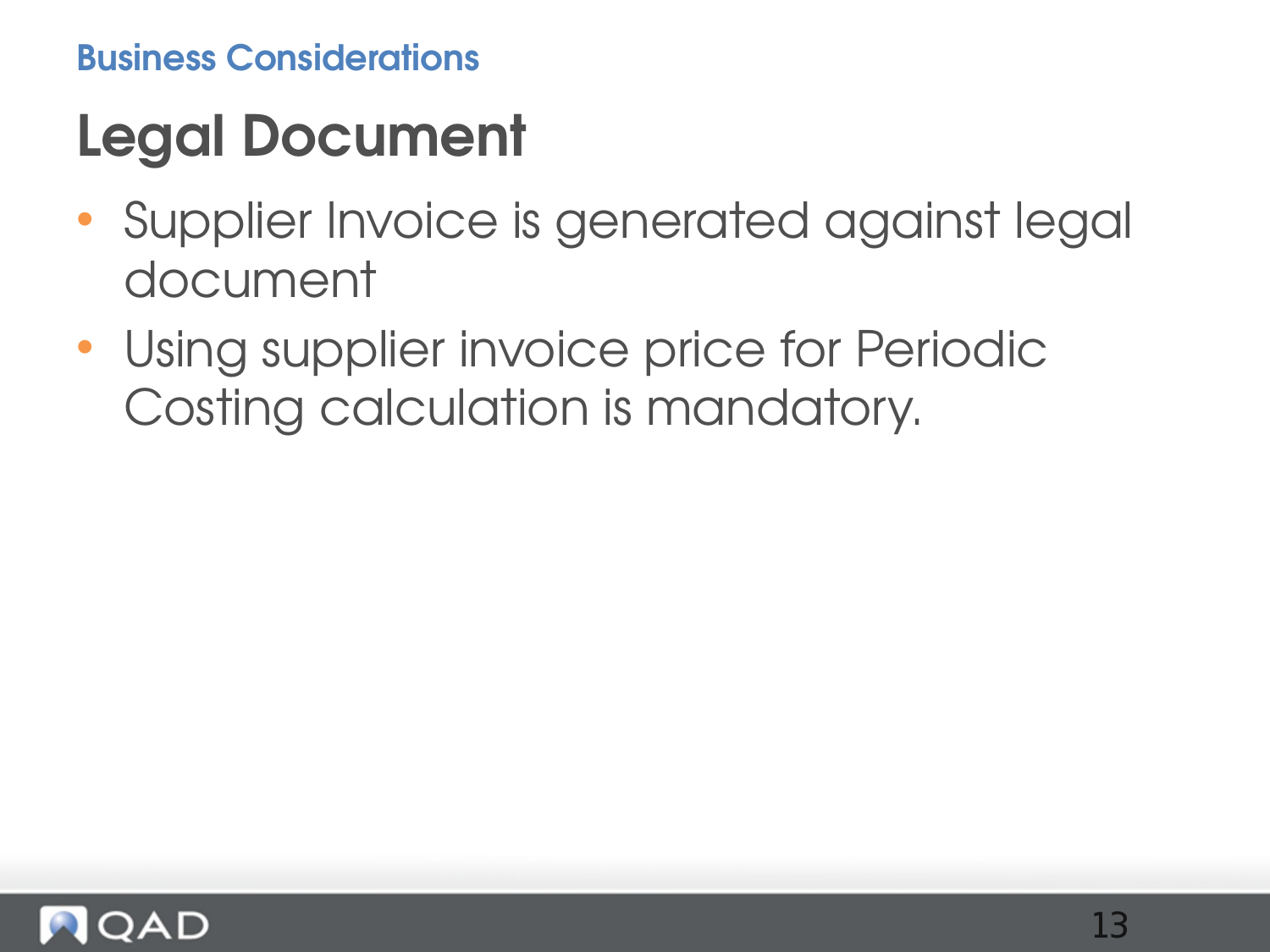

Business Considerations
# Legal Document
Supplier Invoice is generated against legal document
Using supplier invoice price for Periodic Costing calculation is mandatory.
13